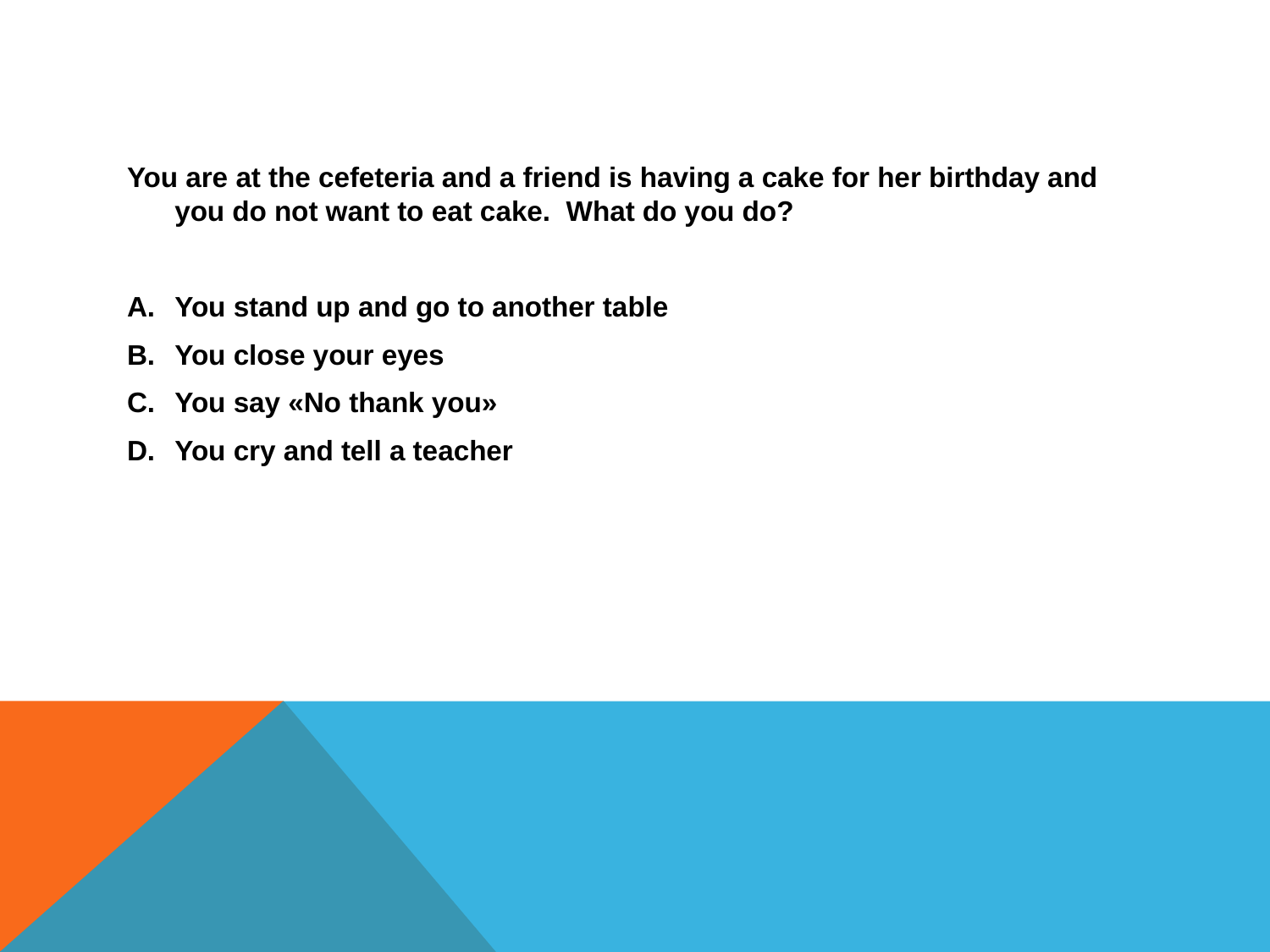

You are at the cefeteria and a friend is having a cake for her birthday and you do not want to eat cake.  What do you do?

You stand up and go to another table
You close your eyes
You say «No thank you»
You cry and tell a teacher